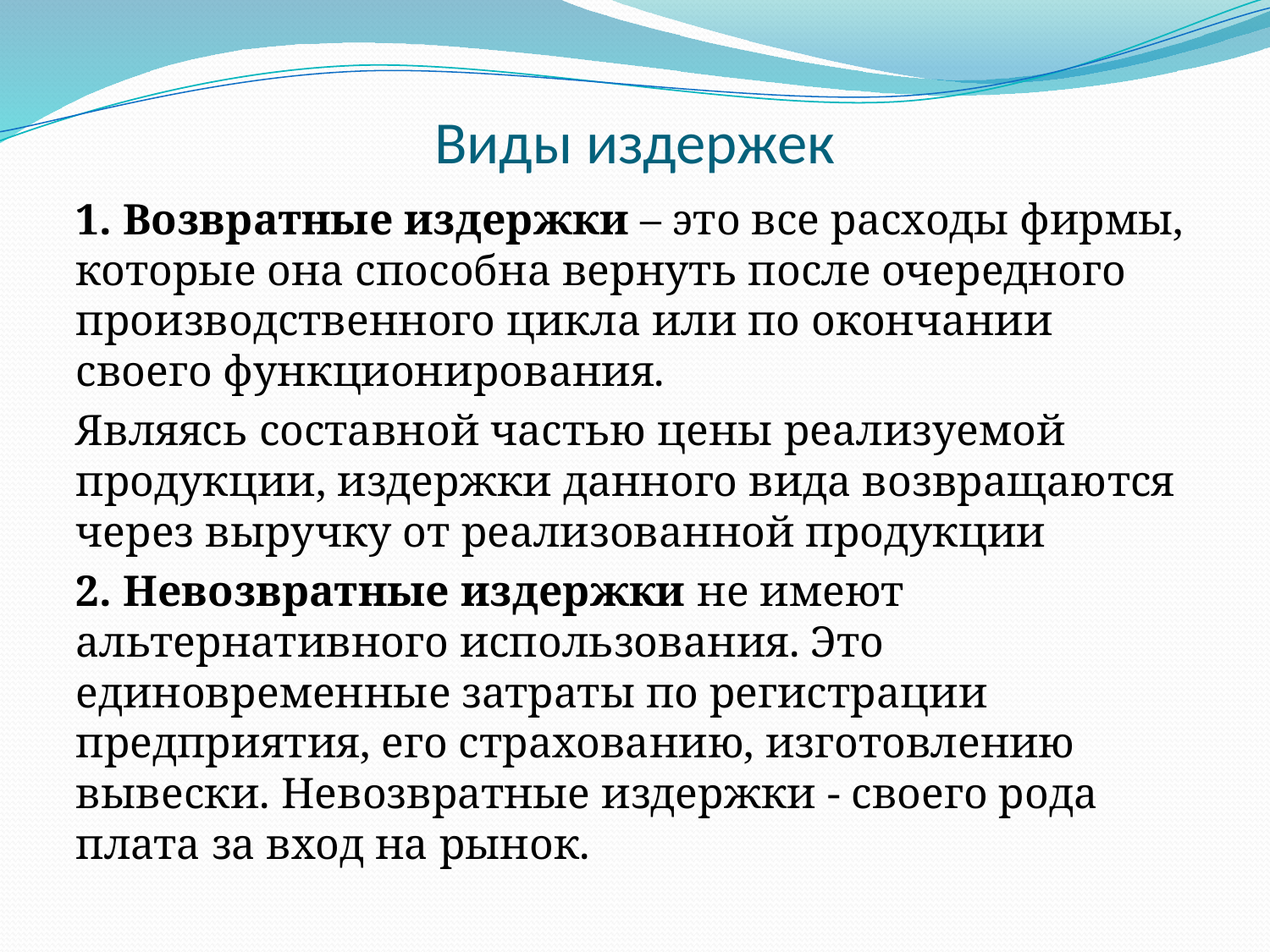

# Виды издержек
1. Возвратные издержки – это все расходы фирмы, которые она способна вернуть после очередного производственного цикла или по окончании своего функционирования.
Являясь составной частью цены реализуемой продукции, издержки данного вида возвращаются через выручку от реализованной продукции
2. Невозвратные издержки не имеют альтернативного использования. Это единовременные затраты по регистрации предприятия, его страхованию, изготовлению вывески. Невозвратные издержки - своего рода плата за вход на рынок.